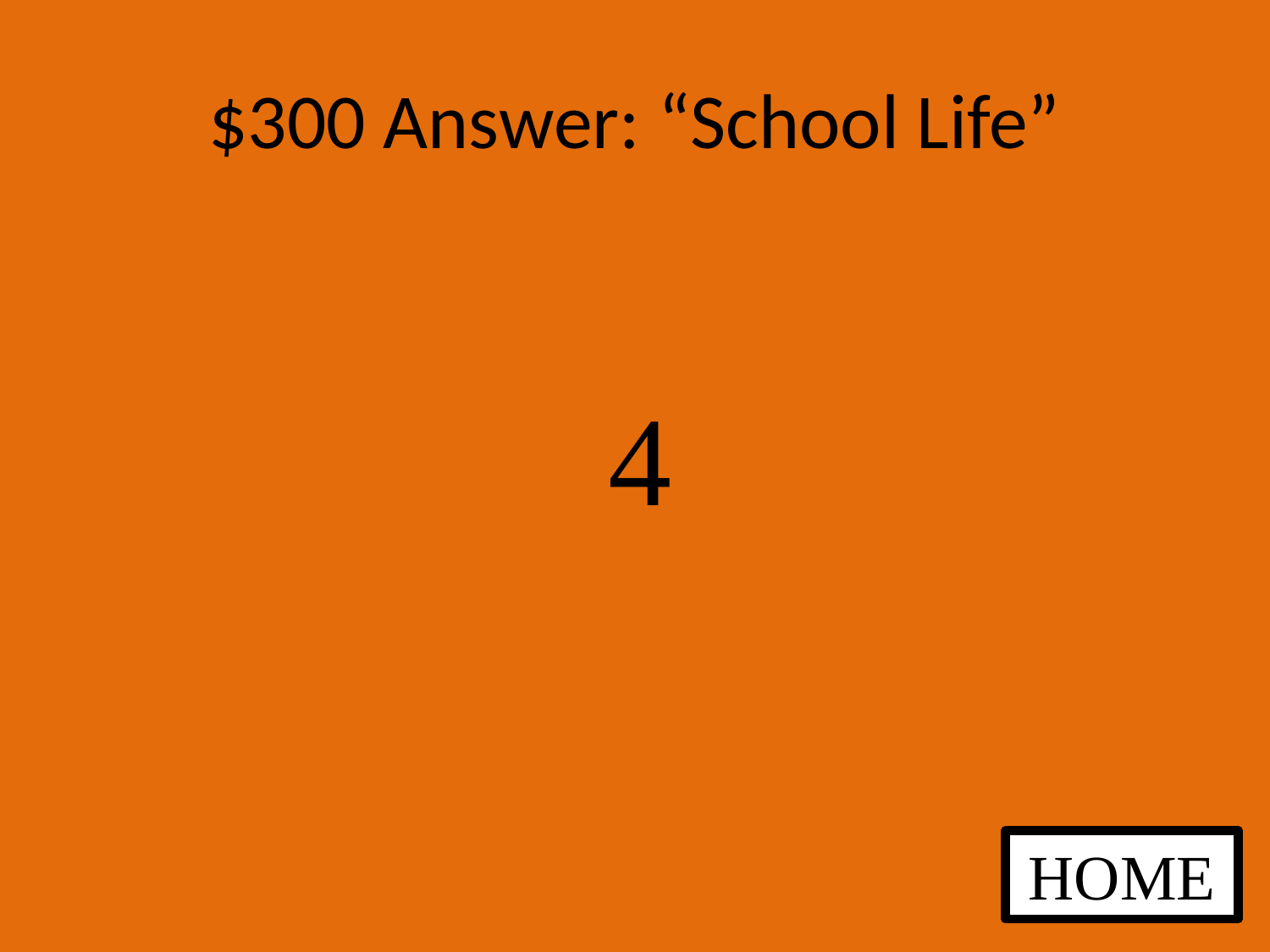

# $300 Answer: “School Life”
4
HOME